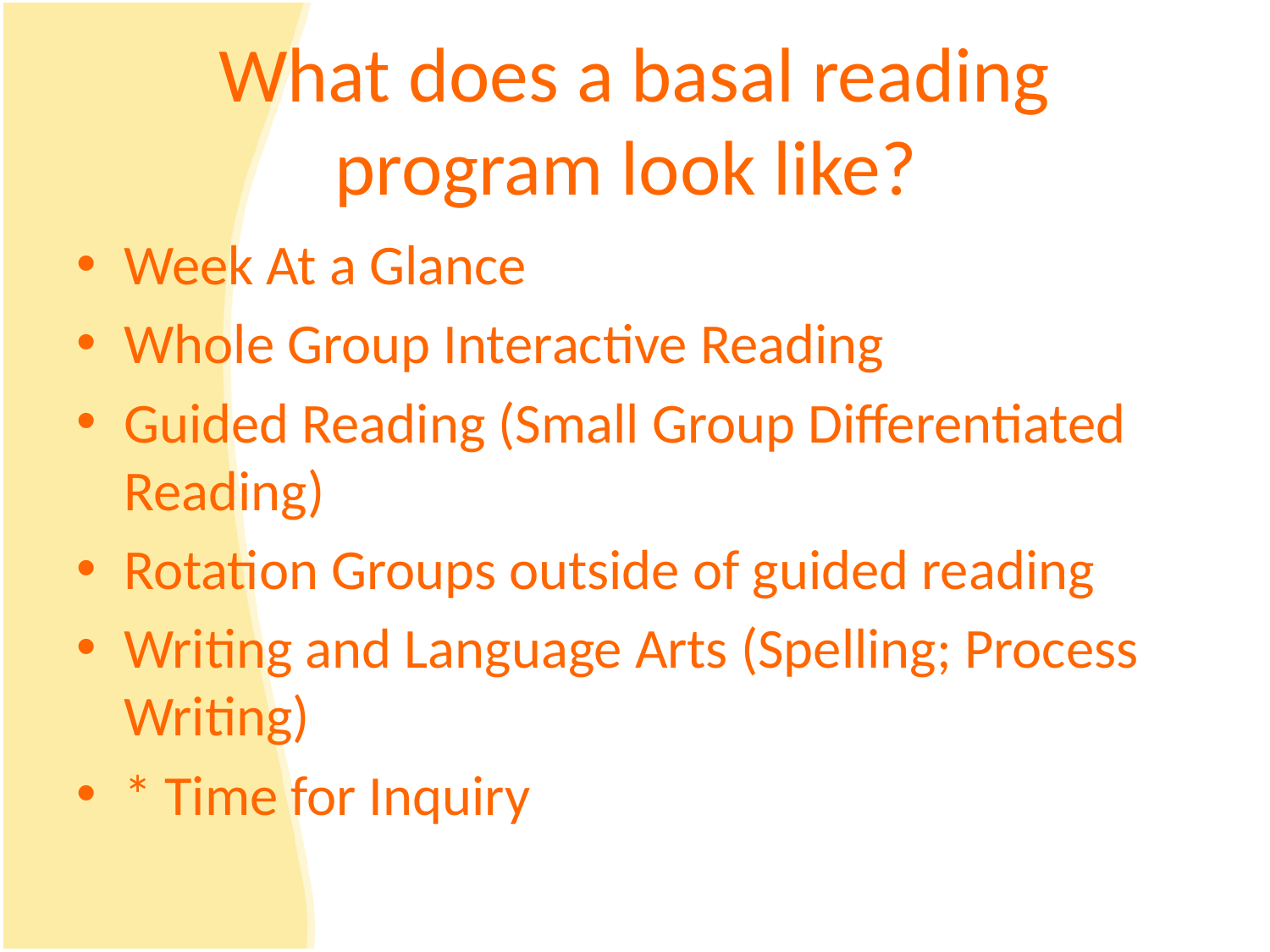

# What does a basal reading program look like?
Week At a Glance
Whole Group Interactive Reading
Guided Reading (Small Group Differentiated Reading)
Rotation Groups outside of guided reading
Writing and Language Arts (Spelling; Process Writing)
* Time for Inquiry